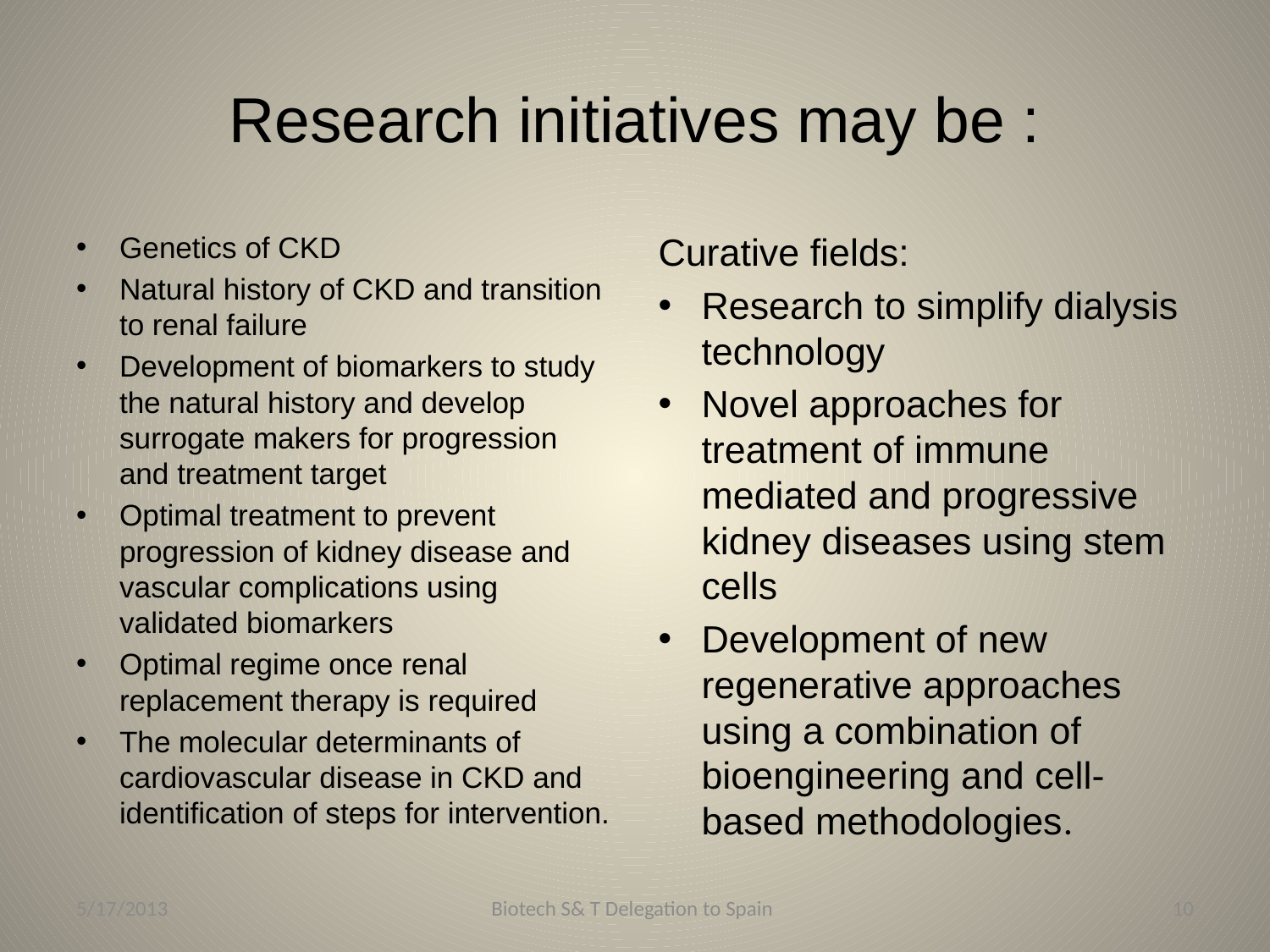

# Research initiatives may be :
Genetics of CKD
Natural history of CKD and transition to renal failure
Development of biomarkers to study the natural history and develop surrogate makers for progression and treatment target
Optimal treatment to prevent progression of kidney disease and vascular complications using validated biomarkers
Optimal regime once renal replacement therapy is required
The molecular determinants of cardiovascular disease in CKD and identification of steps for intervention.

Curative fields:
Research to simplify dialysis technology
Novel approaches for treatment of immune mediated and progressive kidney diseases using stem cells
Development of new regenerative approaches using a combination of bioengineering and cell-based methodologies.

5/17/2013
Biotech S& T Delegation to Spain
10